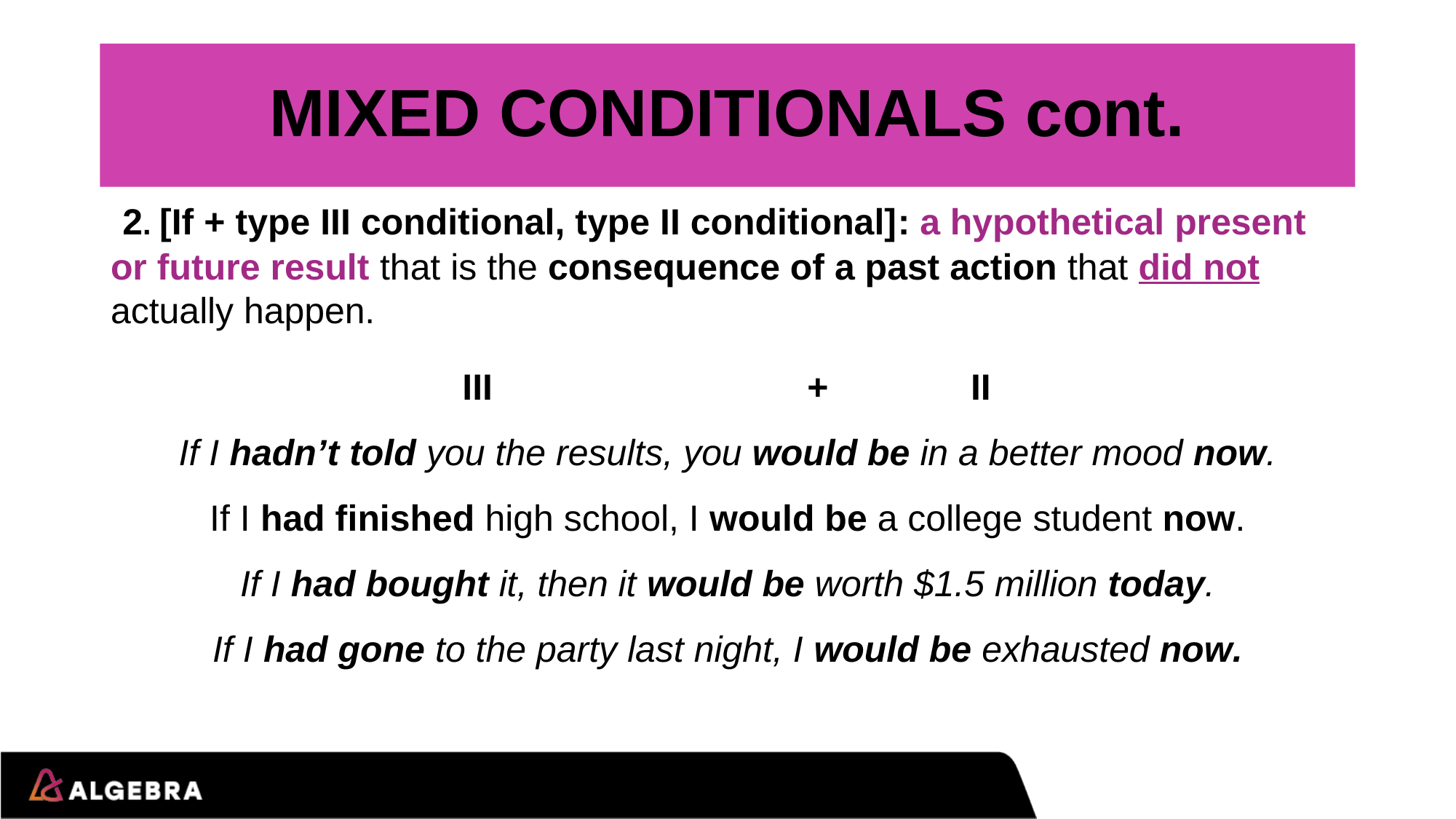

# MIXED CONDITIONALS cont.
 2. [If + type III conditional, type II conditional]: a hypothetical present or future result that is the consequence of a past action that did not actually happen.

III                               +              II
If I hadn’t told you the results, you would be in a better mood now.
If I had finished high school, I would be a college student now.
If I had bought it, then it would be worth $1.5 million today.
If I had gone to the party last night, I would be exhausted now.